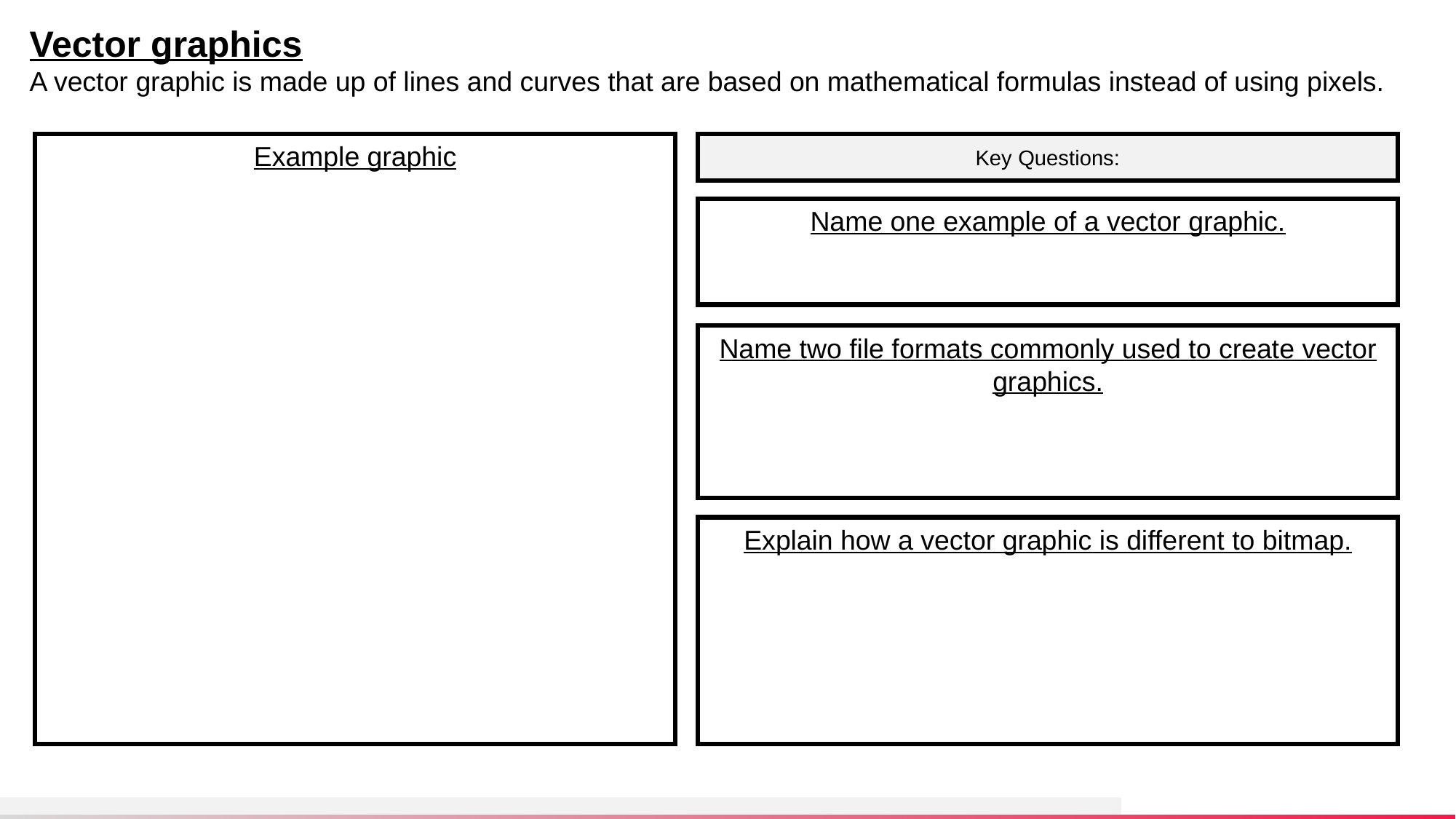

Vector graphics
A vector graphic is made up of lines and curves that are based on mathematical formulas instead of using pixels.
Example graphic

Key Questions:
Name one example of a vector graphic.

Name two file formats commonly used to create vector graphics.

Explain how a vector graphic is different to bitmap.